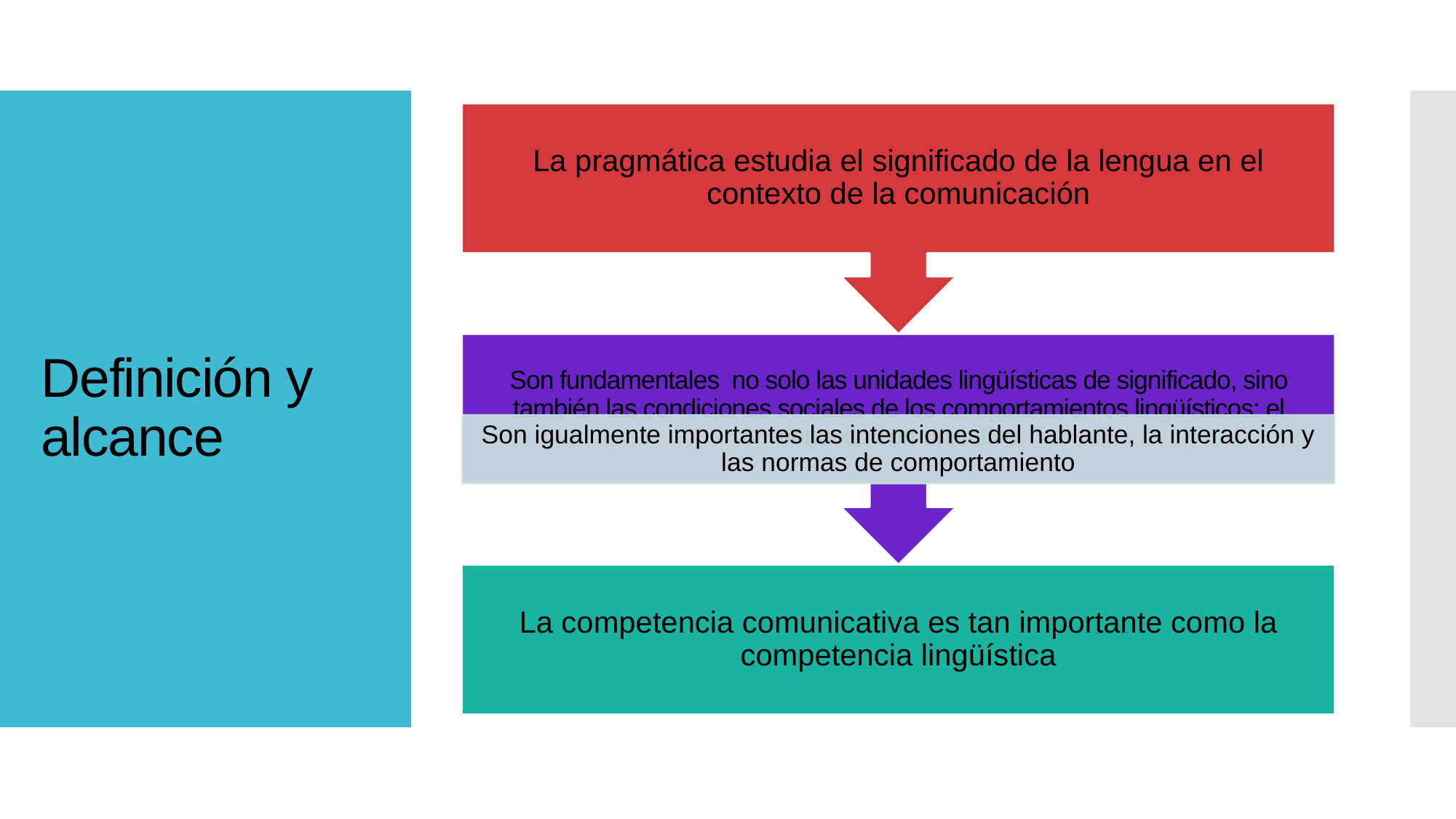

La competencia comunicativa es tan importante como la competencia lingüística
Son fundamentales  no solo las unidades lingüísticas de significado, sino también las condiciones sociales de los comportamientos lingüísticos: el contexto comunicativo
Son igualmente importantes las intenciones del hablante, la interacción y las normas de comportamiento
La pragmática estudia el significado de la lengua en el contexto de la comunicación
# Definición y alcance